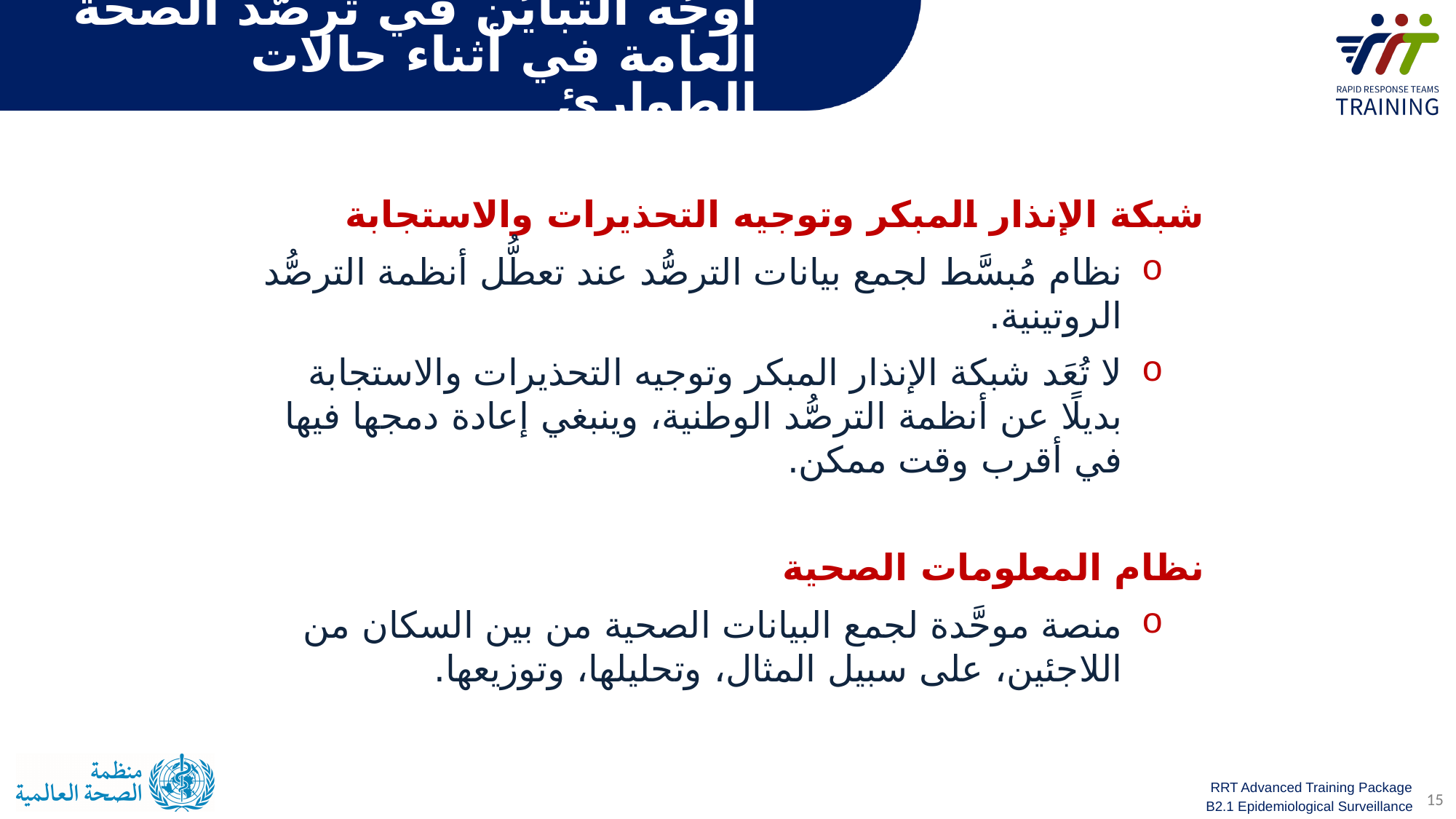

أوجُه التبايُن في ترصُّد الصحة العامة في أثناء حالات الطوارئ
شبكة الإنذار المبكر وتوجيه التحذيرات والاستجابة
نظام مُبسَّط لجمع بيانات الترصُّد عند تعطُّل أنظمة الترصُّد الروتينية.
لا تُعَد شبكة الإنذار المبكر وتوجيه التحذيرات والاستجابة بديلًا عن أنظمة الترصُّد الوطنية، وينبغي إعادة دمجها فيها في أقرب وقت ممكن.

نظام المعلومات الصحية
منصة موحَّدة لجمع البيانات الصحية من بين السكان من اللاجئين، على سبيل المثال، وتحليلها، وتوزيعها.